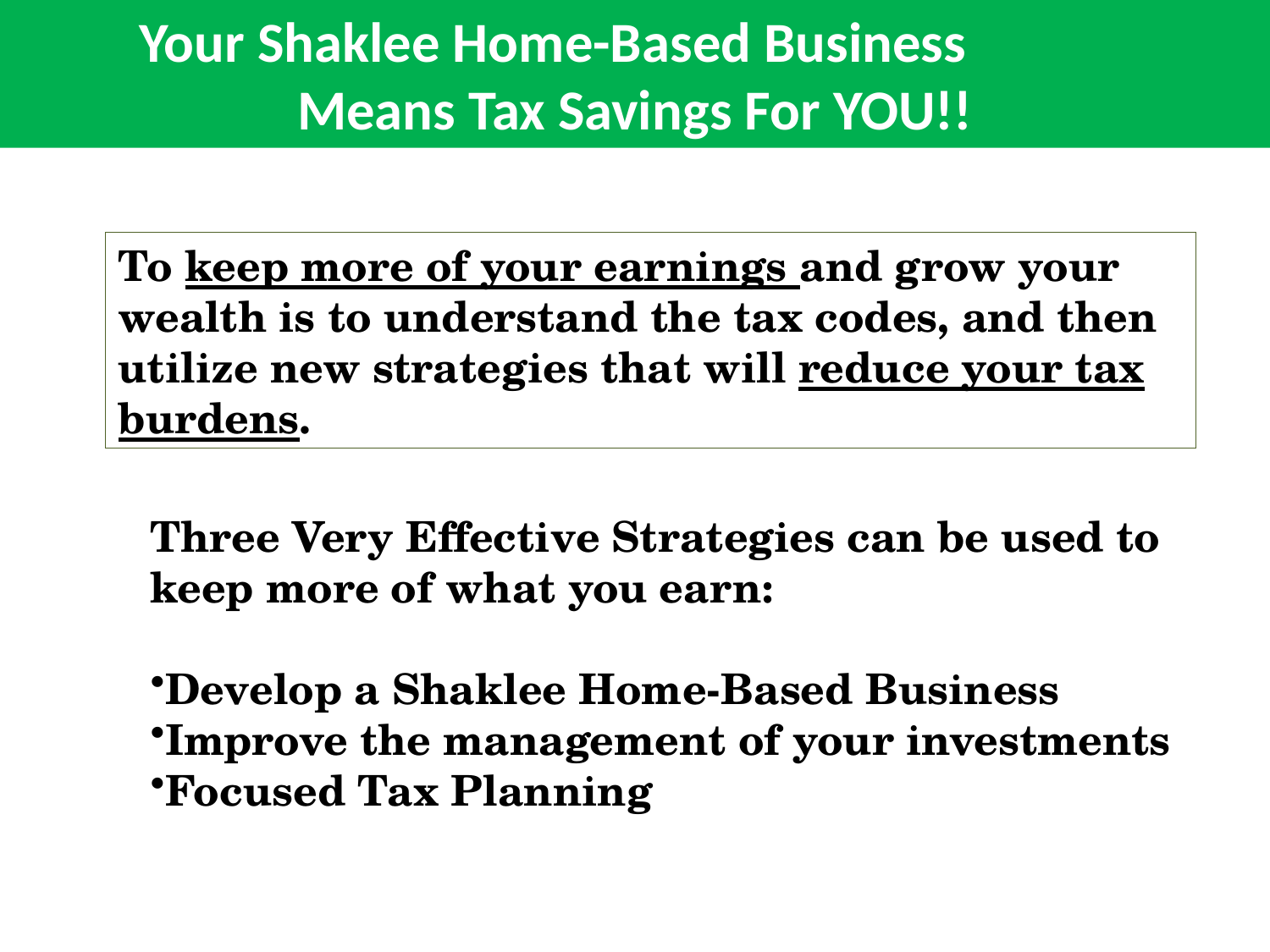

Your Shaklee Home-Based Business
Means Tax Savings For YOU!!

To keep more of your earnings and grow your wealth is to understand the tax codes, and then utilize new strategies that will reduce your tax burdens.
Three Very Effective Strategies can be used to keep more of what you earn:

Develop a Shaklee Home-Based Business
Improve the management of your investments
Focused Tax Planning